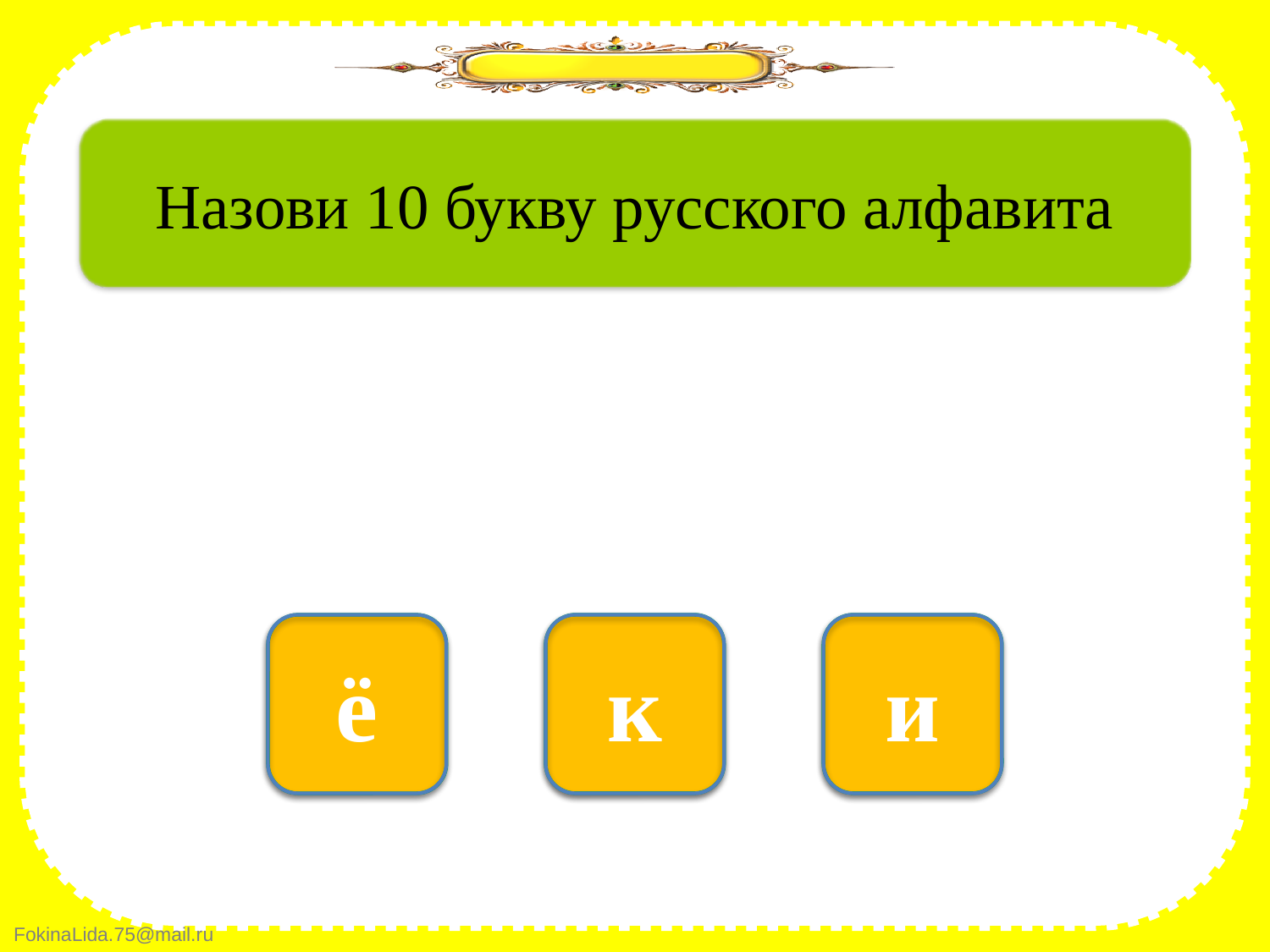

Назови 10 букву русского алфавита
нет
нет
к
да
и

ё